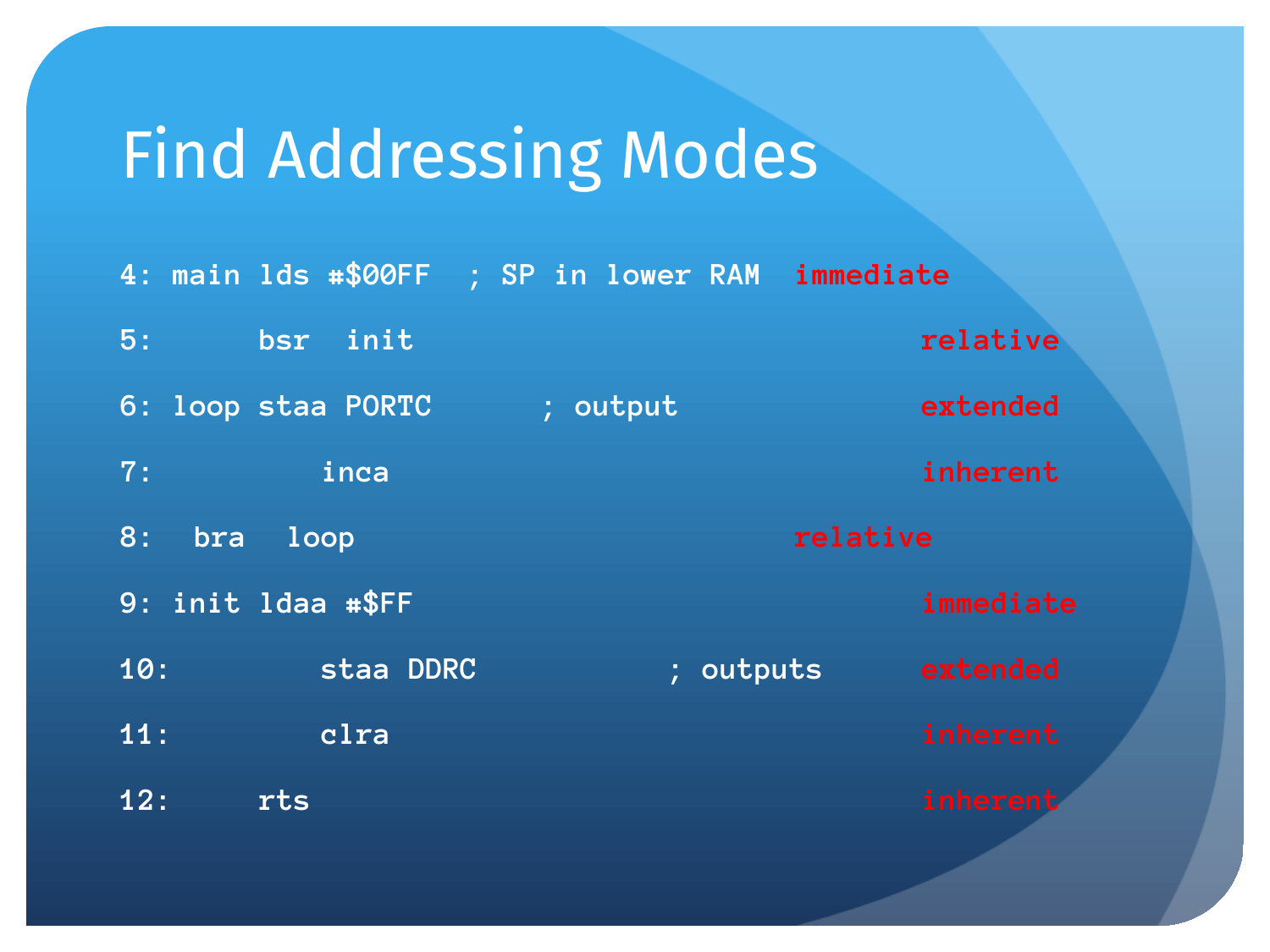

# Find Addressing Modes
4: main lds #$00FF  ; SP in lower RAM	immediate
5:      bsr  init				relative
6: loop staa PORTC	; output		extended
7: 	  inca					inherent
8:	  bra	loop				relative
9: init ldaa #$FF				immediate
10:	  staa DDRC		; outputs	extended
11:	  clra					inherent
12:     rts					inherent